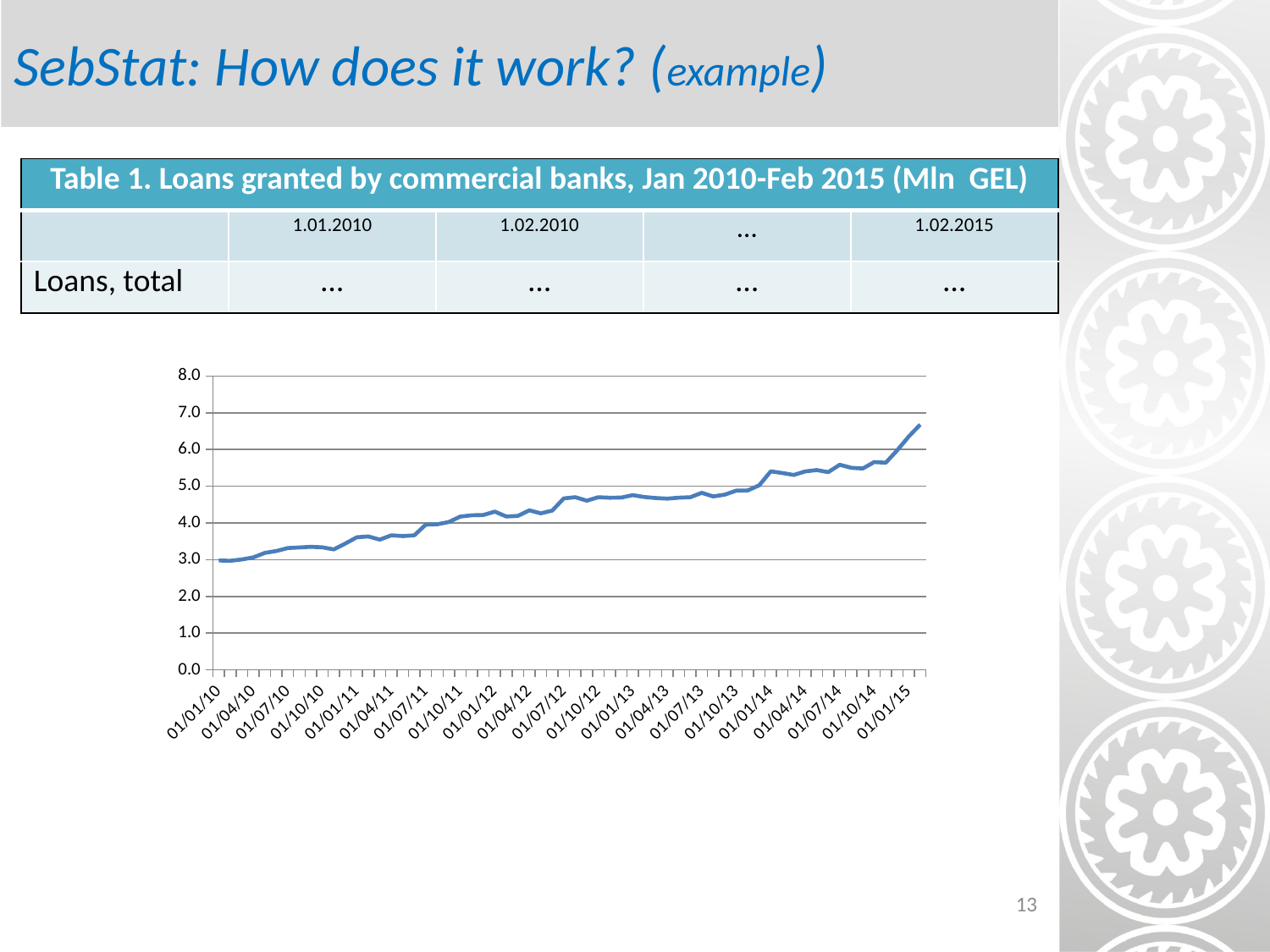

# SebStat: How does it work? (example)
| Table 1. Loans granted by commercial banks, Jan 2010-Feb 2015 (Mln GEL) |  |  |  |  |
| --- | --- | --- | --- | --- |
|  | 1.01.2010 | 1.02.2010 | … | 1.02.2015 |
| Loans, total | … | … | … | … |

### Chart

| Category |  |
|---|---|
| 40179 | 2.978678094237327 |
| 40210 | 2.9695481458037483 |
| 40238 | 3.0051744689135282 |
| 40269 | 3.0620203108383977 |
| 40299 | 3.1858418395766646 |
| 40330 | 3.236277668662707 |
| 40360 | 3.3169090721745076 |
| 40391 | 3.3327948859524112 |
| 40422 | 3.3510445033755003 |
| 40452 | 3.3373748000414345 |
| 40483 | 3.280496169726304 |
| 40513 | 3.439149644458933 |
| 40544 | 3.6104060441201433 |
| 40575 | 3.6330010597779587 |
| 40603 | 3.547075760649231 |
| 40634 | 3.66399820390477 |
| 40664 | 3.6434181488739004 |
| 40695 | 3.663796942395166 |
| 40725 | 3.9555457774491973 |
| 40756 | 3.96435809259013 |
| 40787 | 4.026462387048269 |
| 40817 | 4.174103416132054 |
| 40848 | 4.2097420478860474 |
| 40878 | 4.217053511451097 |
| 40909 | 4.308724750328199 |
| 40940 | 4.177389988869359 |
| 40969 | 4.192360454097595 |
| 41000 | 4.344557559703032 |
| 41030 | 4.262311455767706 |
| 41061 | 4.337684832437563 |
| 41091 | 4.668465517255901 |
| 41122 | 4.701895599510963 |
| 41153 | 4.607046295169323 |
| 41183 | 4.70039822267222 |
| 41214 | 4.687047197252552 |
| 41244 | 4.691348312510698 |
| 41275 | 4.757573460703636 |
| 41306 | 4.707865841220363 |
| 41334 | 4.678737686700106 |
| 41365 | 4.662600266270727 |
| 41395 | 4.68868475765859 |
| 41426 | 4.700232225600906 |
| 41456 | 4.820482635691856 |
| 41487 | 4.722063828098845 |
| 41518 | 4.770628760685878 |
| 41548 | 4.880238005683755 |
| 41579 | 4.886162083975173 |
| 41609 | 5.025514797245992 |
| 41640 | 5.405170472283365 |
| 41671 | 5.359680571836588 |
| 41699 | 5.307205388949618 |
| 41730 | 5.404391981943381 |
| 41760 | 5.440754454230177 |
| 41791 | 5.383073305857911 |
| 41821 | 5.584490164614875 |
| 41852 | 5.50189222654009 |
| 41883 | 5.483180482509406 |
| 41913 | 5.658154588717168 |
| 41944 | 5.639956478246497 |
| 41974 | 5.9790580314343105 |
| 42005 | 6.353889697570045 |
| 42036 | 6.67811810495112 |
13